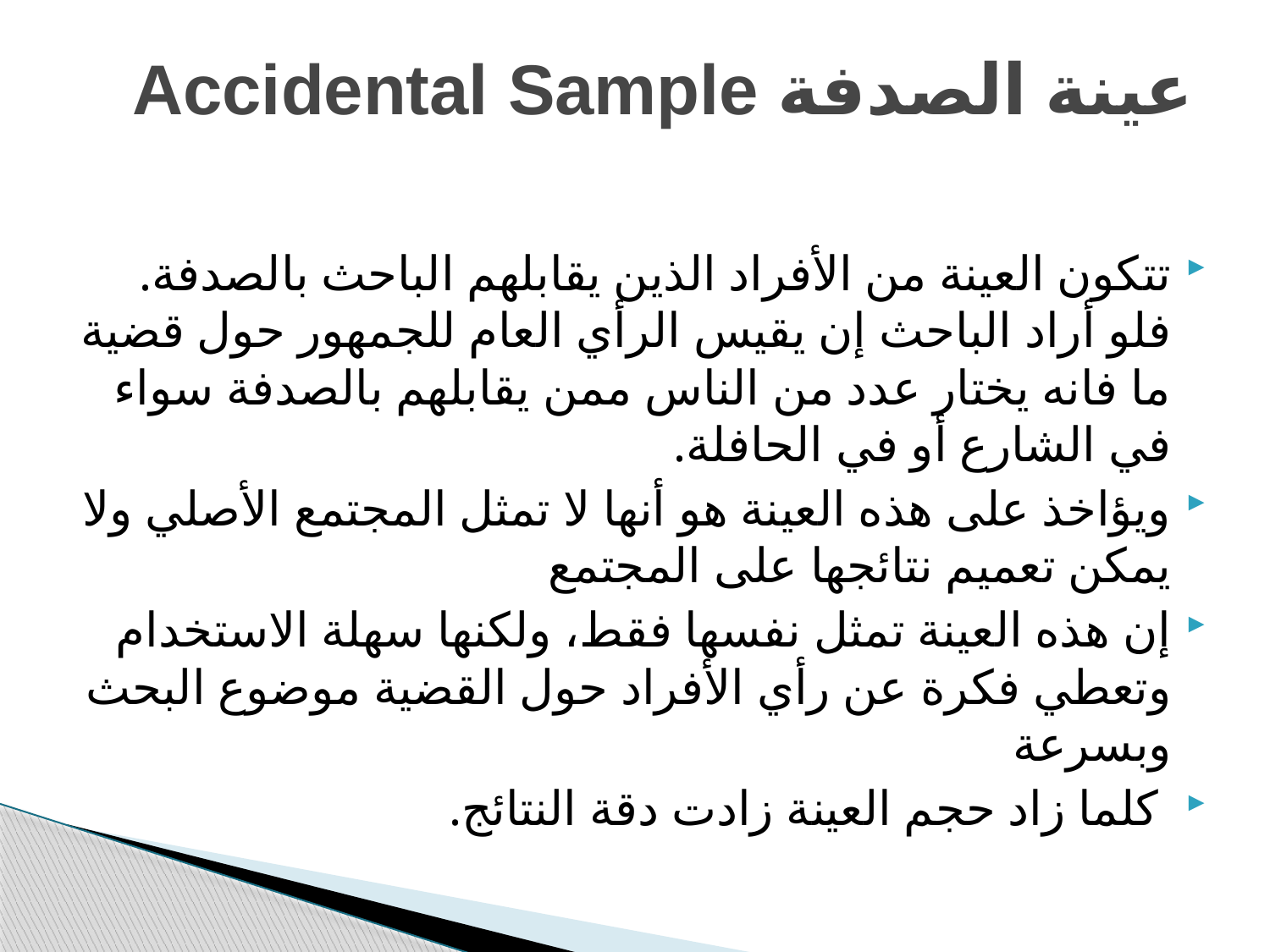

# عينة الصدفة Accidental Sample
تتكون العينة من الأفراد الذين يقابلهم الباحث بالصدفة. فلو أراد الباحث إن يقيس الرأي العام للجمهور حول قضية ما فانه يختار عدد من الناس ممن يقابلهم بالصدفة سواء في الشارع أو في الحافلة.
ويؤاخذ على هذه العينة هو أنها لا تمثل المجتمع الأصلي ولا يمكن تعميم نتائجها على المجتمع
إن هذه العينة تمثل نفسها فقط، ولكنها سهلة الاستخدام وتعطي فكرة عن رأي الأفراد حول القضية موضوع البحث وبسرعة
 كلما زاد حجم العينة زادت دقة النتائج.